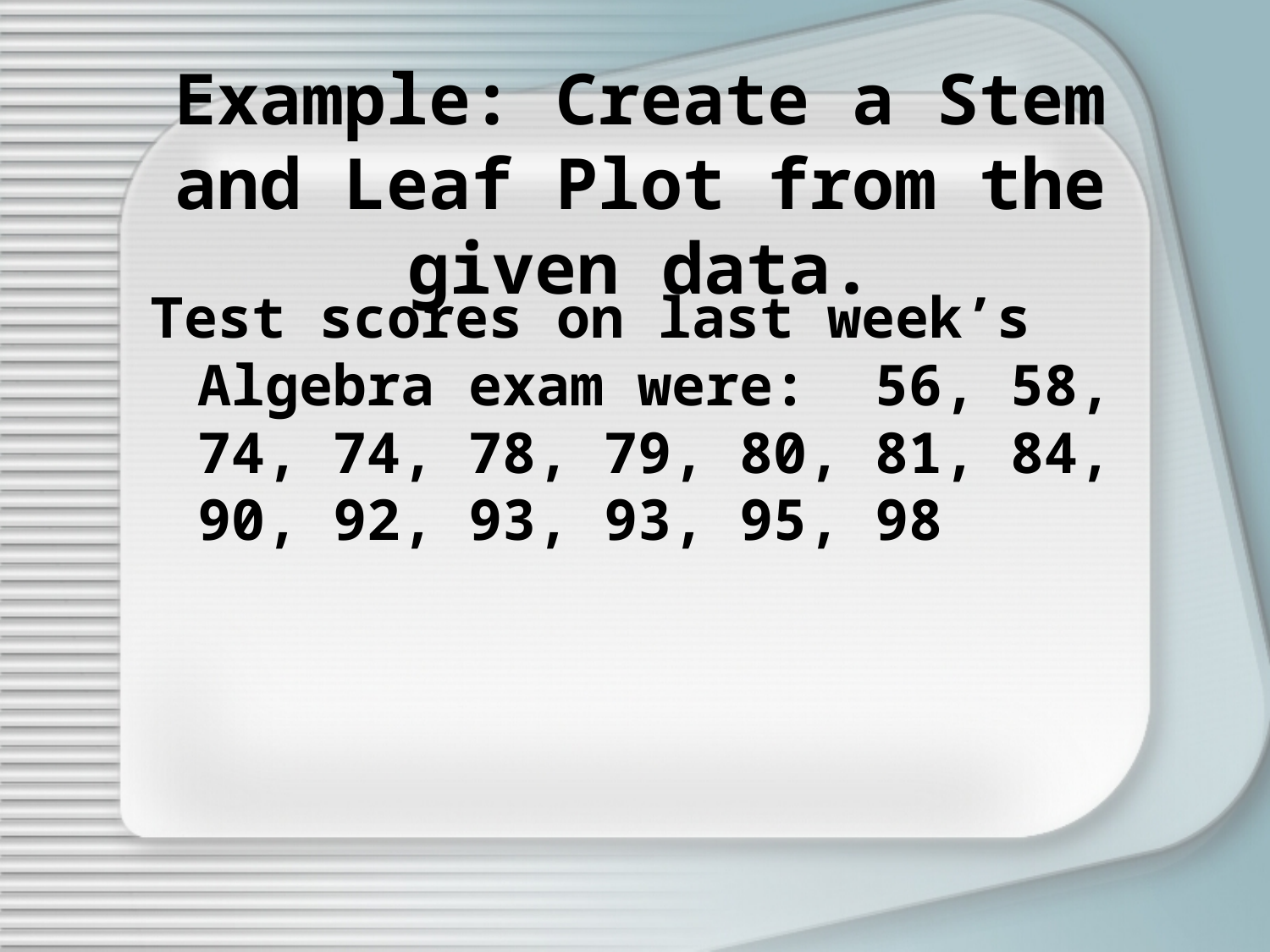

# Example: Create a Stem and Leaf Plot from the given data.
Test scores on last week’s Algebra exam were:  56, 58, 74, 74, 78, 79, 80, 81, 84, 90, 92, 93, 93, 95, 98